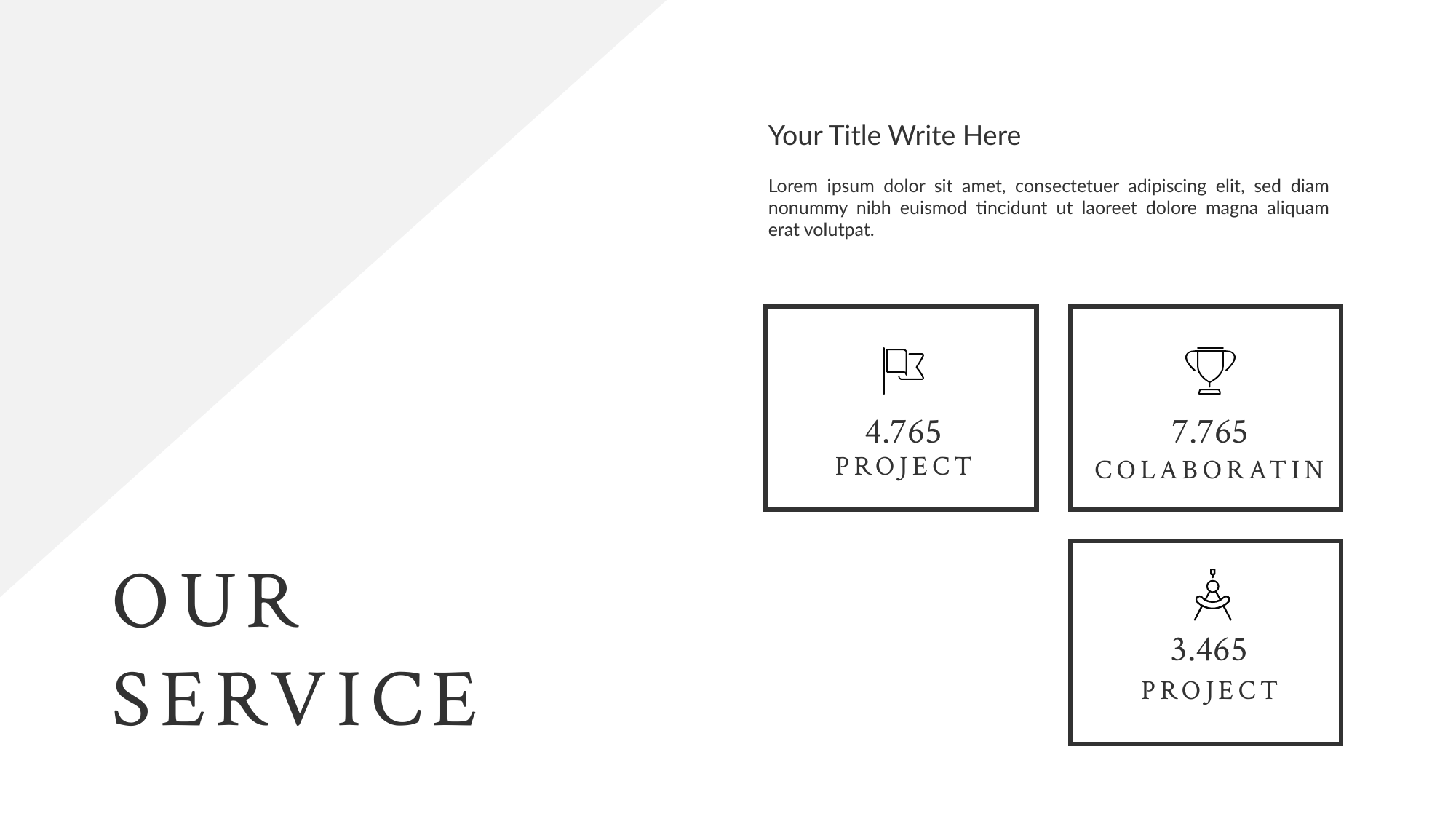

Your Title Write Here
Lorem ipsum dolor sit amet, consectetuer adipiscing elit, sed diam nonummy nibh euismod tincidunt ut laoreet dolore magna aliquam erat volutpat.

7.765
4.765
PROJECT
COLABORATIN

3.465
PROJECT
OUR SERVICE